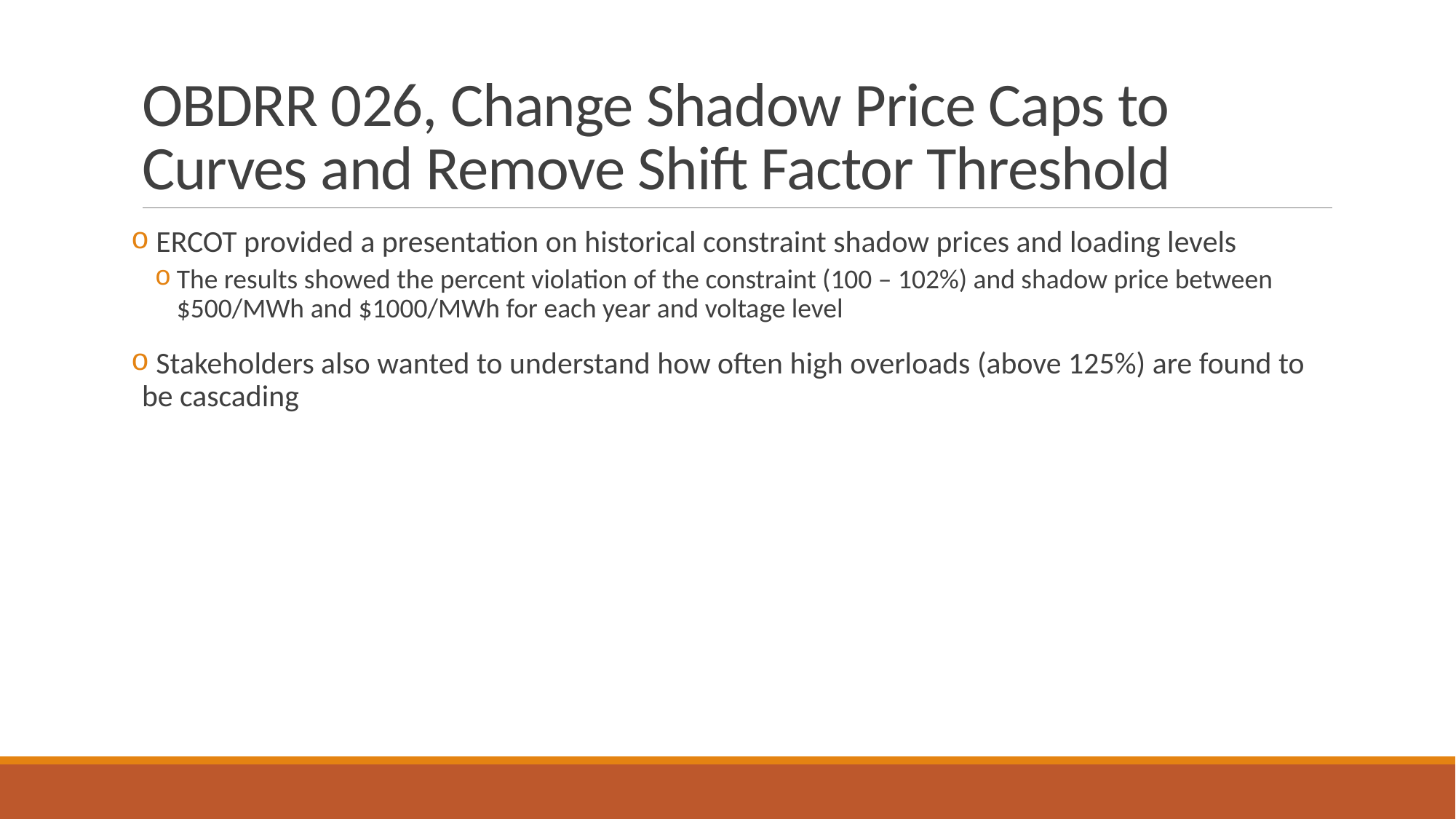

# OBDRR 026, Change Shadow Price Caps to Curves and Remove Shift Factor Threshold
 ERCOT provided a presentation on historical constraint shadow prices and loading levels
The results showed the percent violation of the constraint (100 – 102%) and shadow price between $500/MWh and $1000/MWh for each year and voltage level
 Stakeholders also wanted to understand how often high overloads (above 125%) are found to be cascading